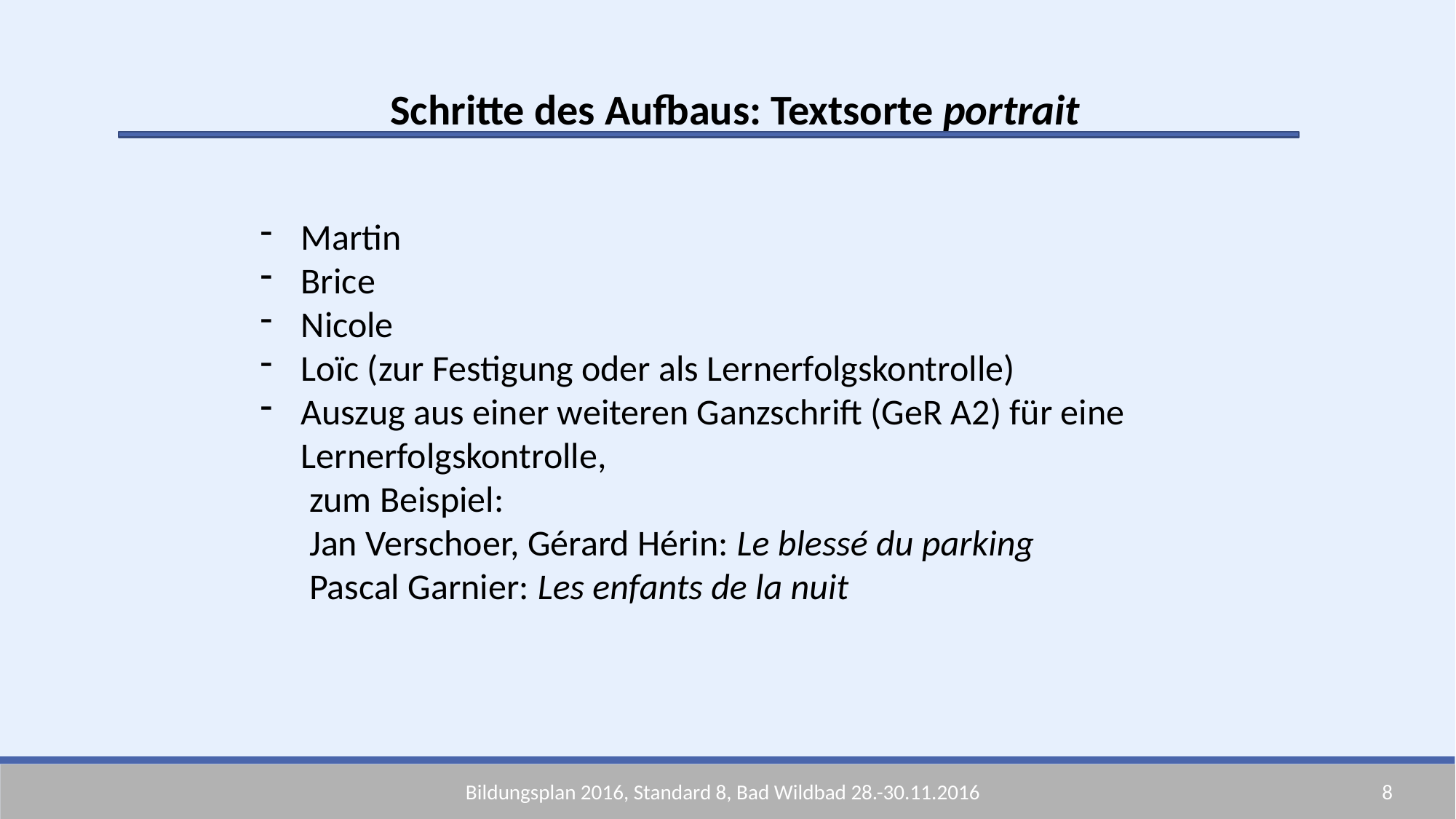

Schritte des Aufbaus: Textsorte portrait

Martin
Brice
Nicole
Loïc (zur Festigung oder als Lernerfolgskontrolle)
Auszug aus einer weiteren Ganzschrift (GeR A2) für eine Lernerfolgskontrolle,
      zum Beispiel:
      Jan Verschoer, Gérard Hérin: Le blessé du parking
      Pascal Garnier: Les enfants de la nuit